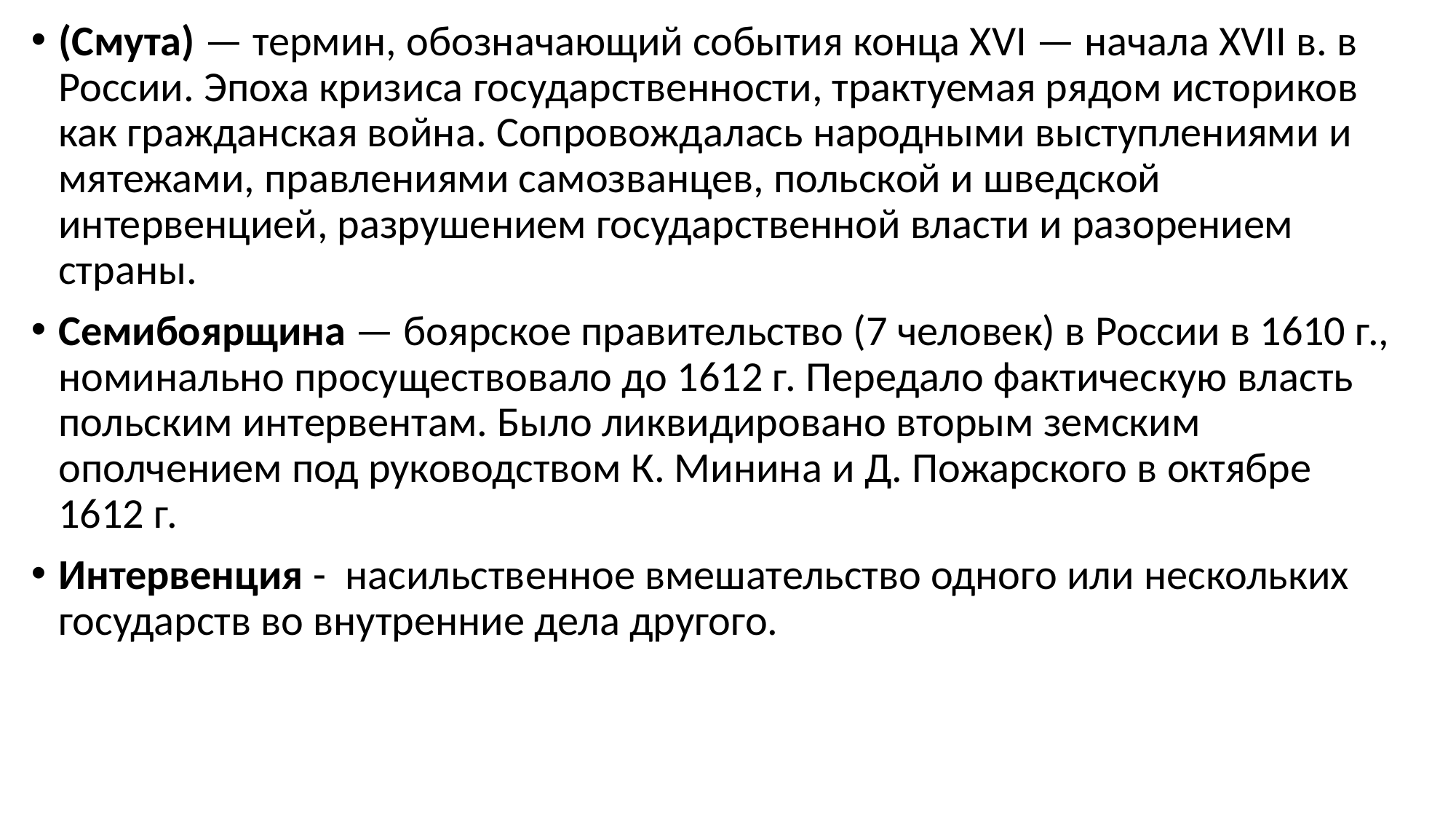

(Смута) — термин, обозначающий события конца XVI — начала XVII в. в России. Эпоха кризиса государственности, трактуемая рядом историков как гражданская война. Сопровождалась народными выступлениями и мятежами, правлениями самозванцев, польской и шведской интервенцией, разрушением государственной власти и разорением страны.
Семибоярщина — боярское правительство (7 человек) в России в 1610 г., номинально просуществовало до 1612 г. Передало фактическую власть польским интервентам. Было ликвидировано вторым земским ополчением под руководством К. Минина и Д. Пожарского в октябре 1612 г.
Интервенция -  насильственное вмешательство одного или нескольких государств во внутренние дела другого.